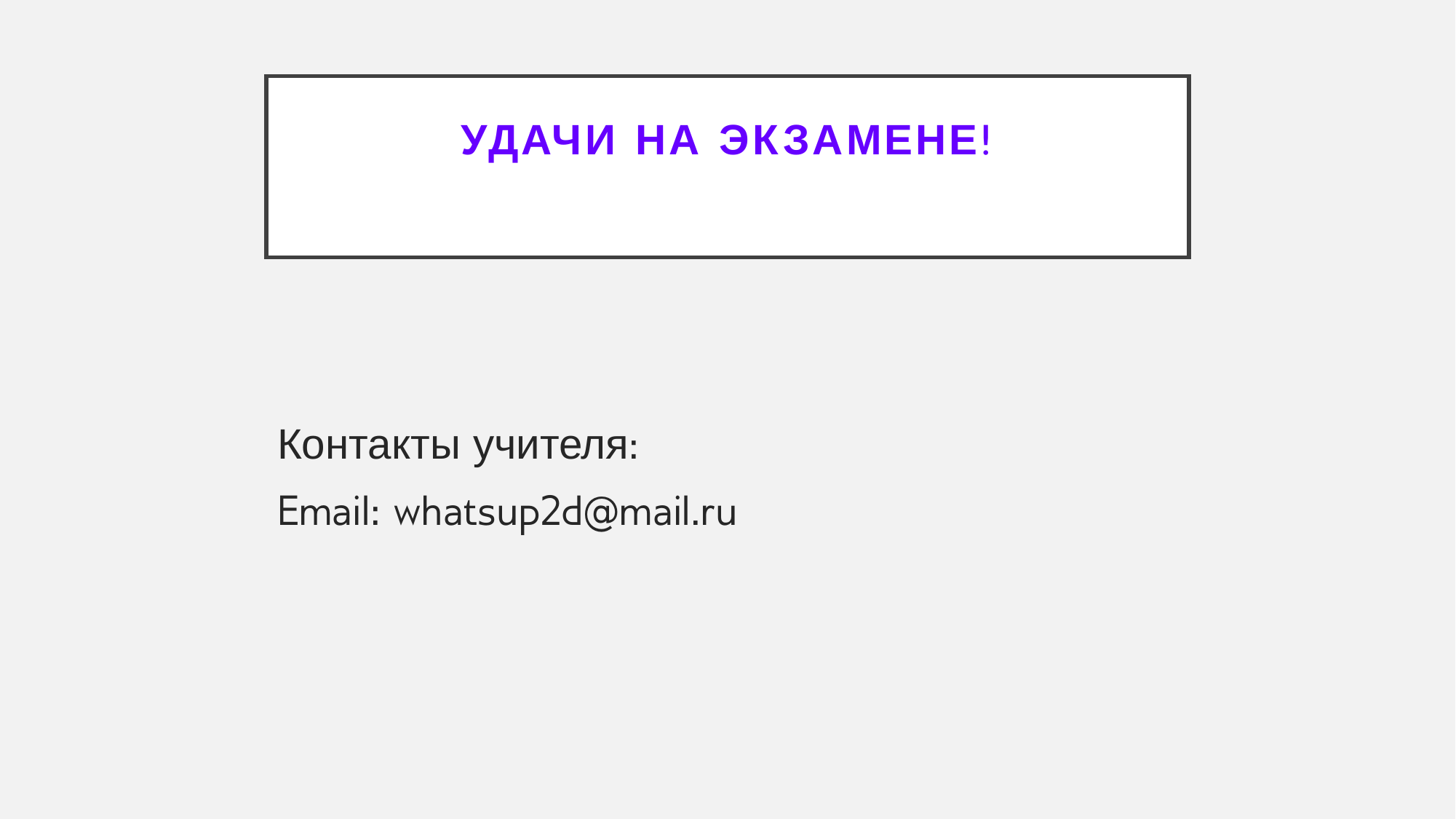

# УДАЧИ НА ЭКЗАМЕНЕ!

Контакты учителя:
Email: whatsup2d@mail.ru